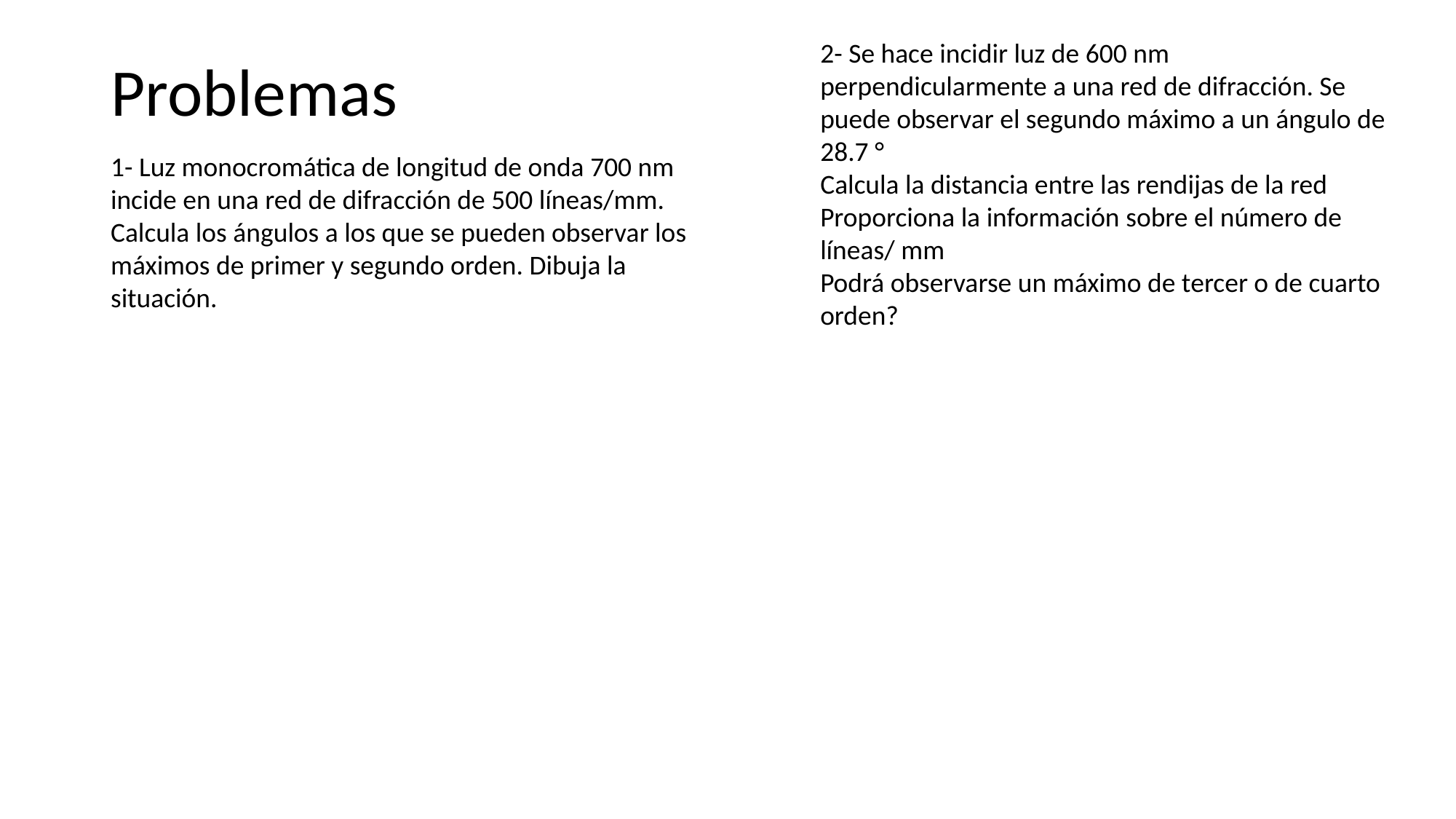

# Problemas
2- Se hace incidir luz de 600 nm perpendicularmente a una red de difracción. Se puede observar el segundo máximo a un ángulo de 28.7 °
Calcula la distancia entre las rendijas de la red
Proporciona la información sobre el número de líneas/ mm
Podrá observarse un máximo de tercer o de cuarto orden?
1- Luz monocromática de longitud de onda 700 nm incide en una red de difracción de 500 líneas/mm.
Calcula los ángulos a los que se pueden observar los máximos de primer y segundo orden. Dibuja la situación.